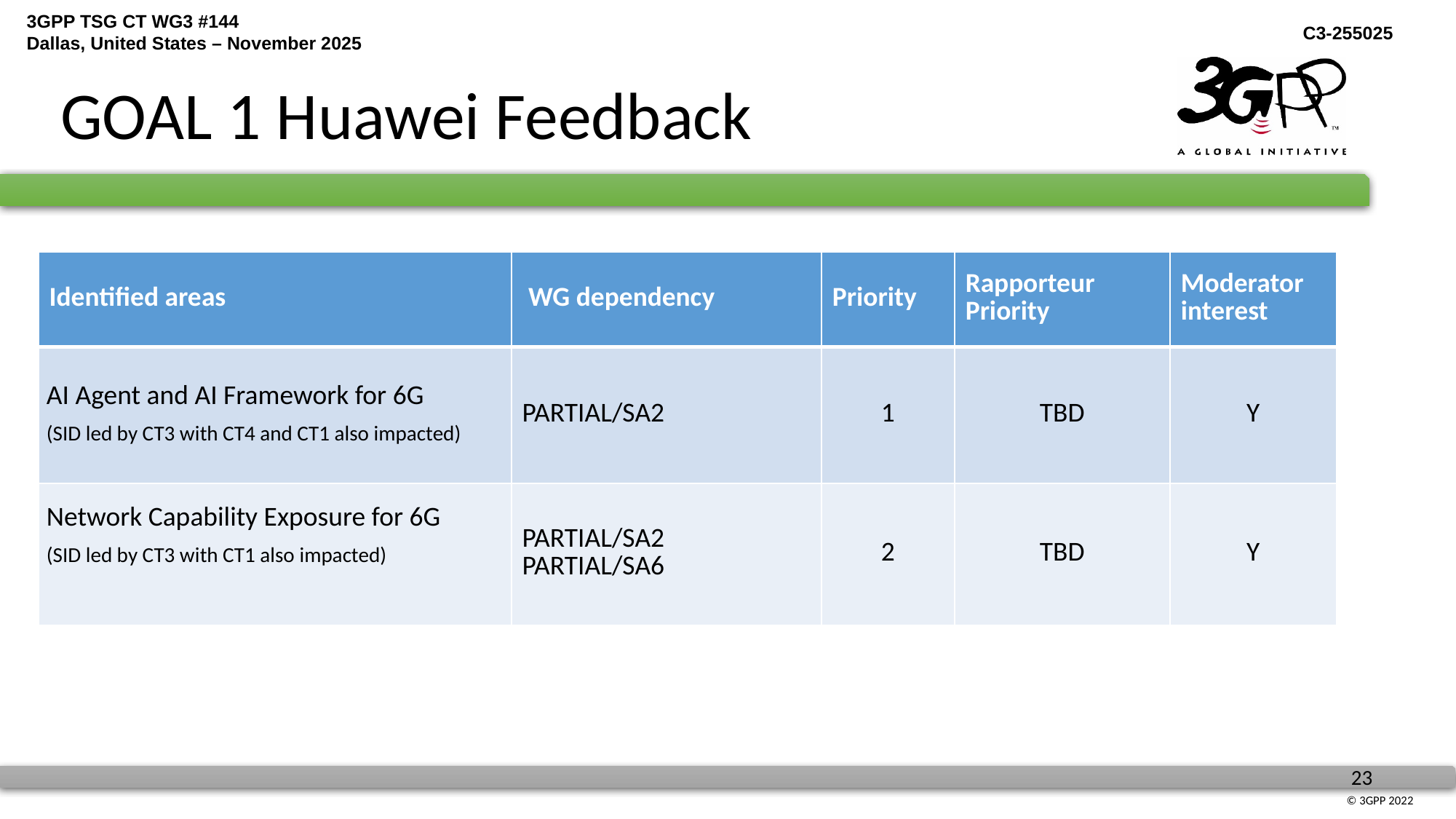

# GOAL 1 Huawei Feedback
| Identified areas | WG dependency | Priority | Rapporteur Priority | Moderator interest |
| --- | --- | --- | --- | --- |
| AI Agent and AI Framework for 6G (SID led by CT3 with CT4 and CT1 also impacted) | PARTIAL/SA2 | 1 | TBD | Y |
| Network Capability Exposure for 6G (SID led by CT3 with CT1 also impacted) | PARTIAL/SA2 PARTIAL/SA6 | 2 | TBD | Y |